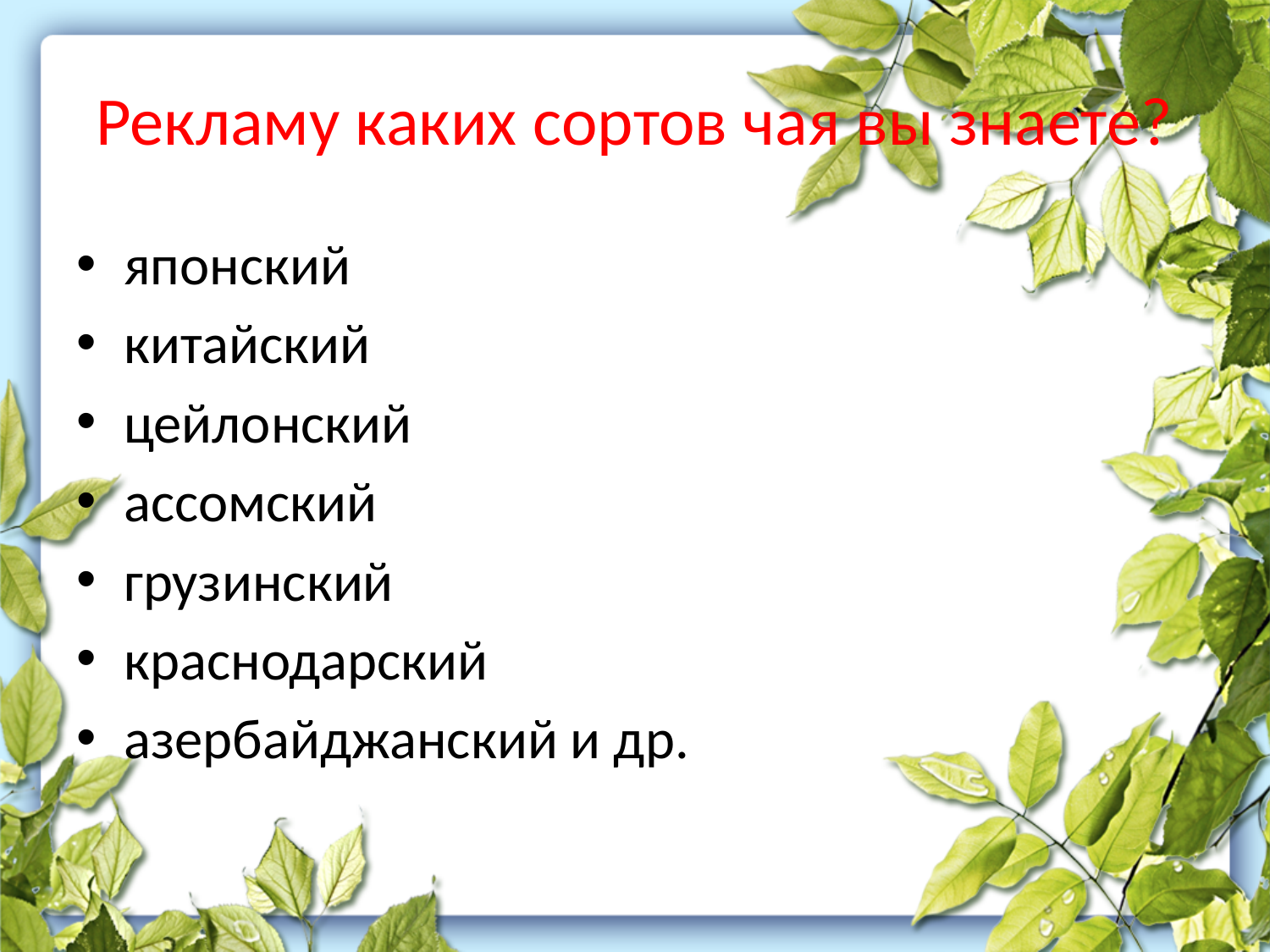

# Рекламу каких сортов чая вы знаете?
японский
китайский
цейлонский
ассомский
грузинский
краснодарский
азербайджанский и др.